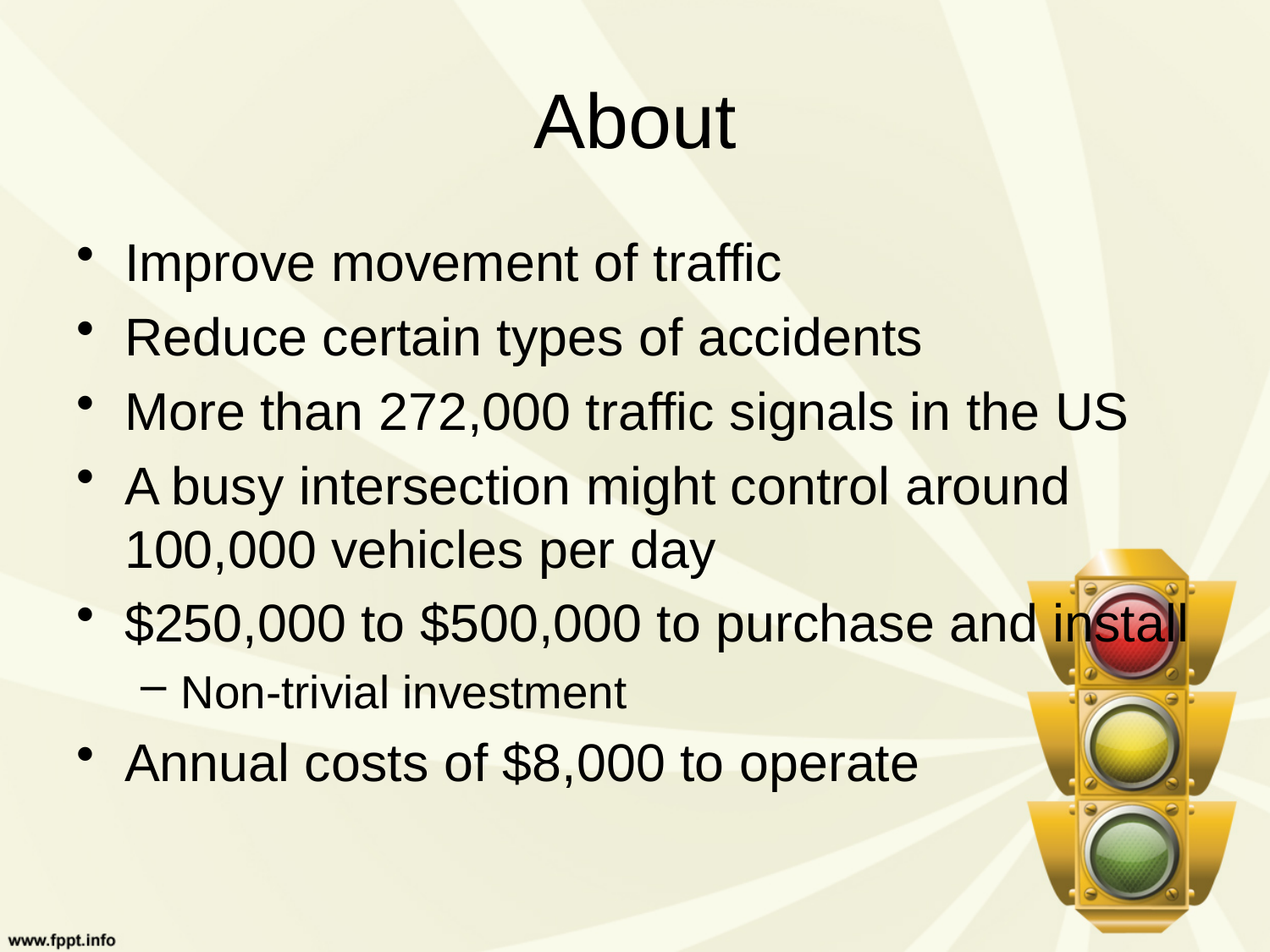

# About
Improve movement of traffic
Reduce certain types of accidents
More than 272,000 traffic signals in the US
A busy intersection might control around 100,000 vehicles per day
$250,000 to $500,000 to purchase and install
Non-trivial investment
Annual costs of $8,000 to operate